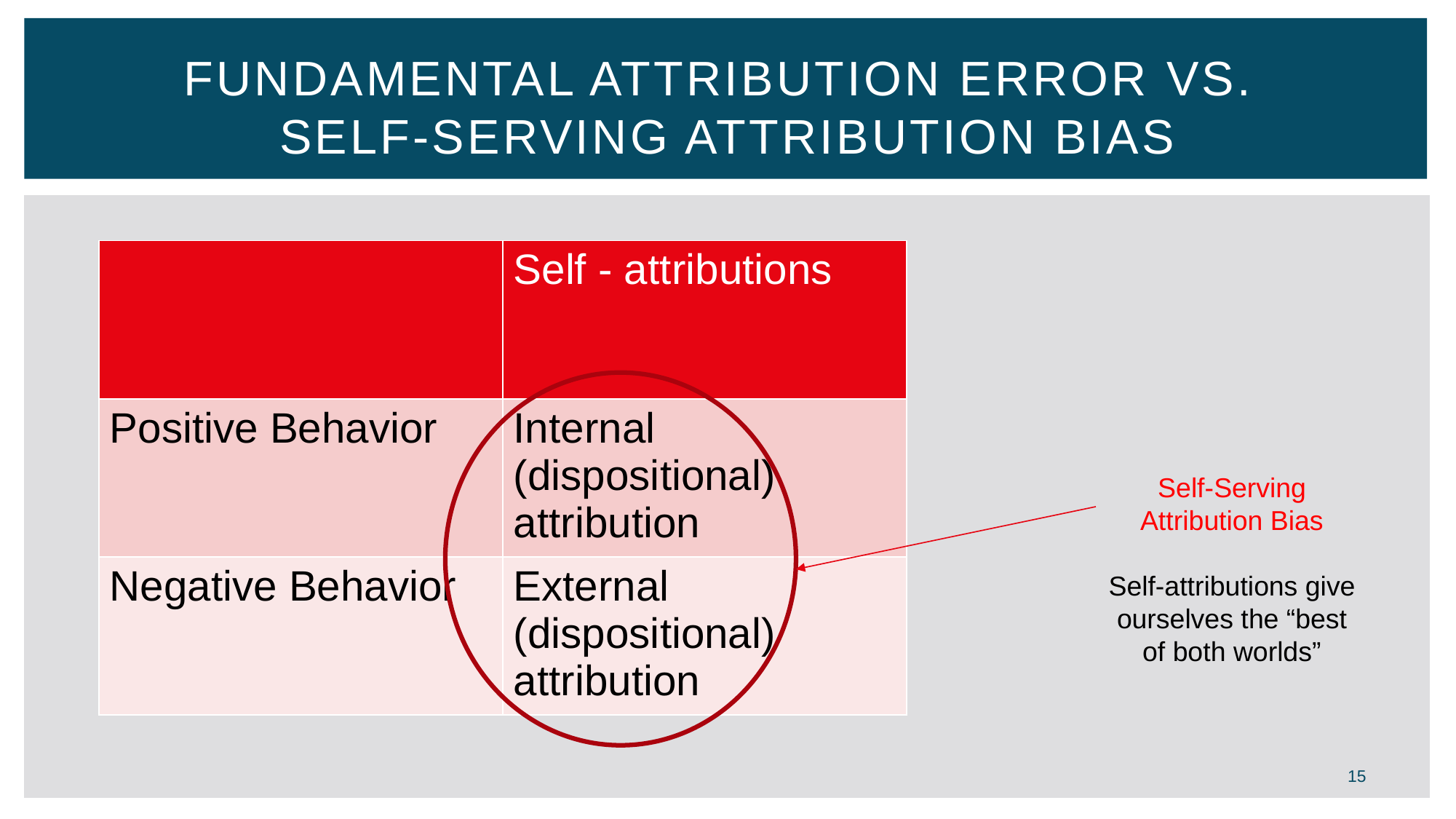

# Fundamental Attribution error VS. Self-serving attribution bias

|  | Self - attributions |
| --- | --- |
| Positive Behavior | Internal (dispositional) attribution |
| Negative Behavior | External (dispositional) attribution |

Self-Serving Attribution Bias

Self-attributions give ourselves the “best of both worlds”

15